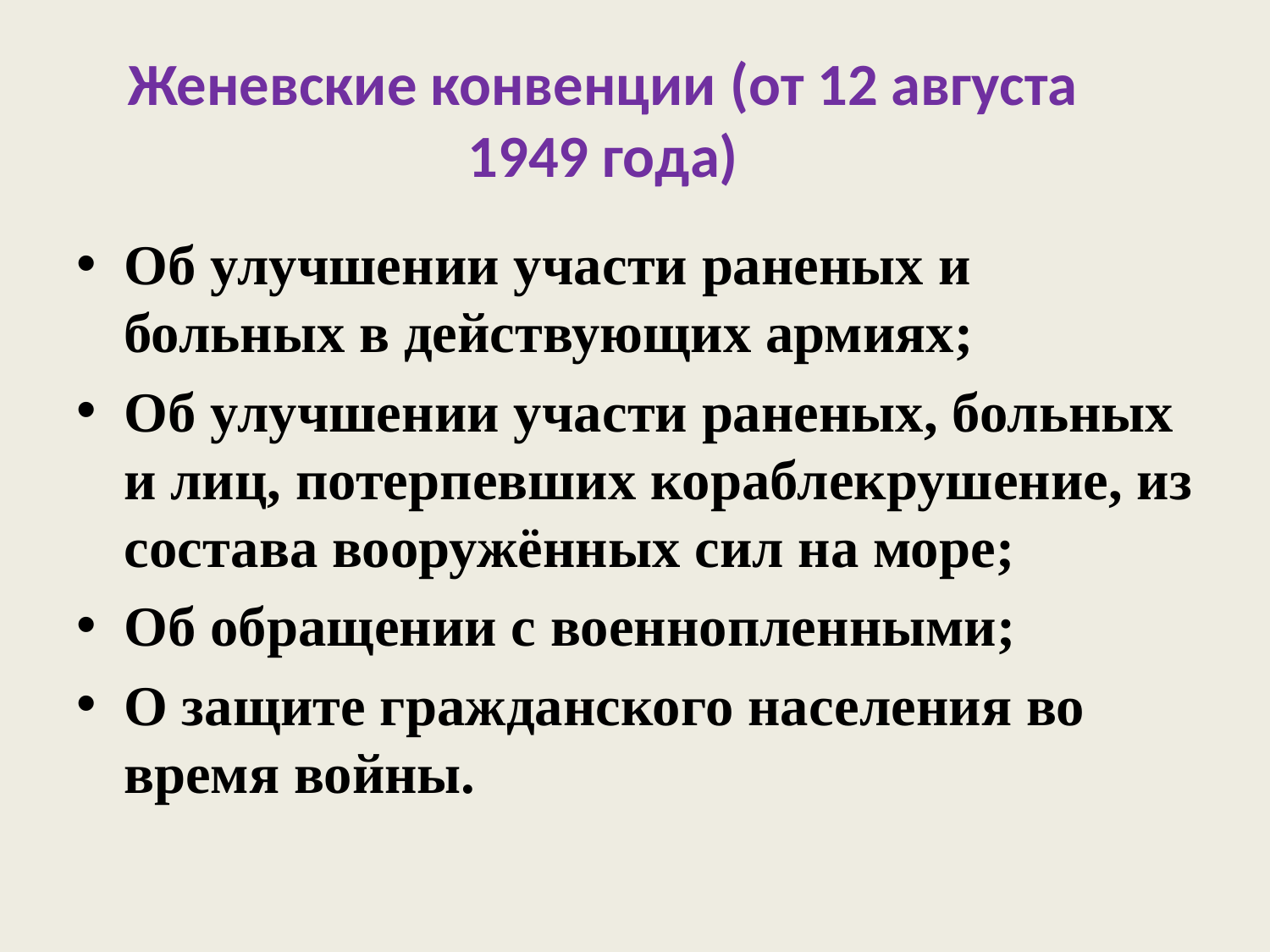

# Женевские конвенции (от 12 августа 1949 года)
Об улучшении участи раненых и больных в действующих армиях;
Об улучшении участи раненых, больных и лиц, потерпевших кораблекрушение, из состава вооружённых сил на море;
Об обращении с военнопленными;
О защите гражданского населения во время войны.